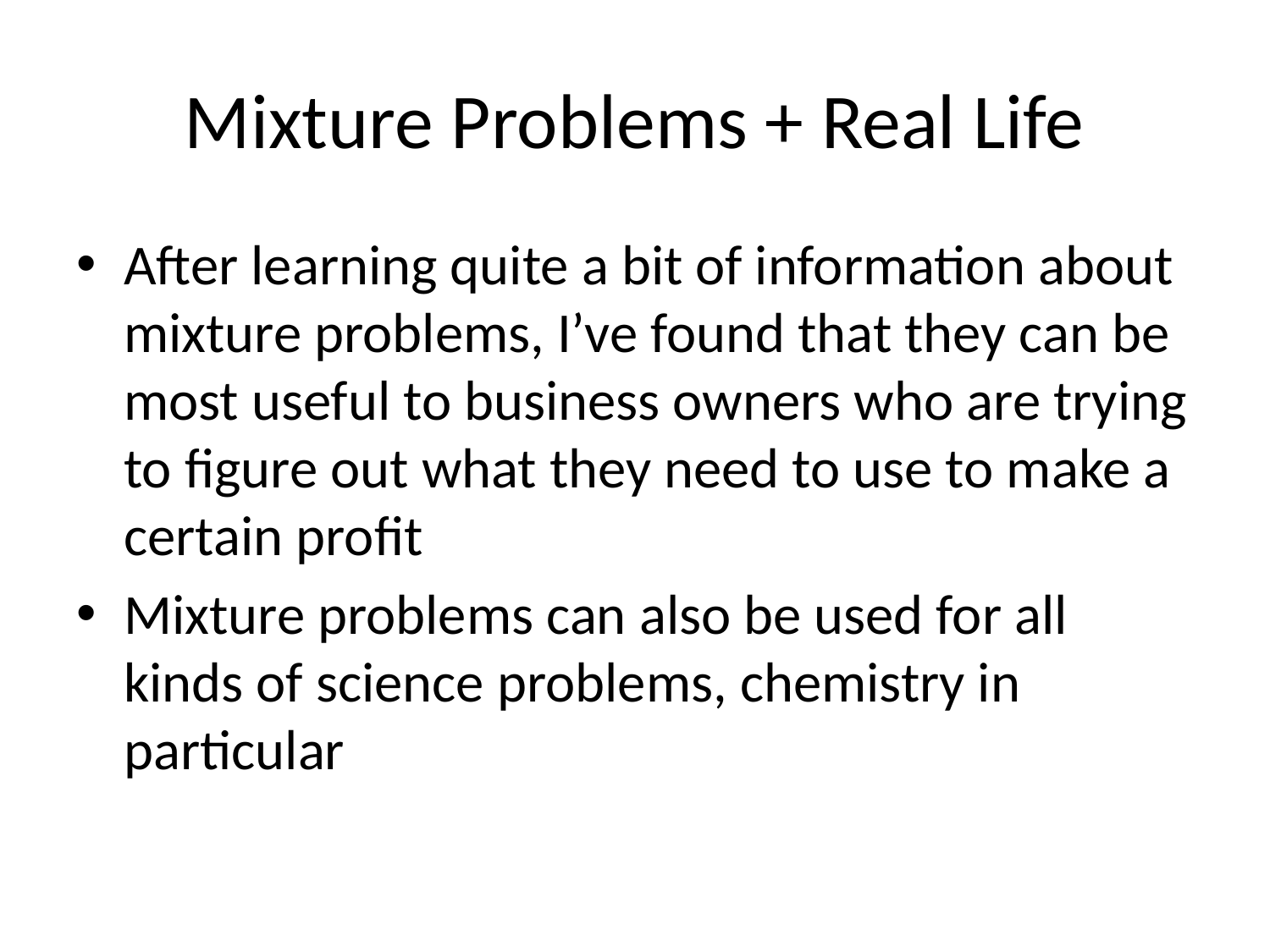

# Mixture Problems + Real Life
After learning quite a bit of information about mixture problems, I’ve found that they can be most useful to business owners who are trying to figure out what they need to use to make a certain profit
Mixture problems can also be used for all kinds of science problems, chemistry in particular